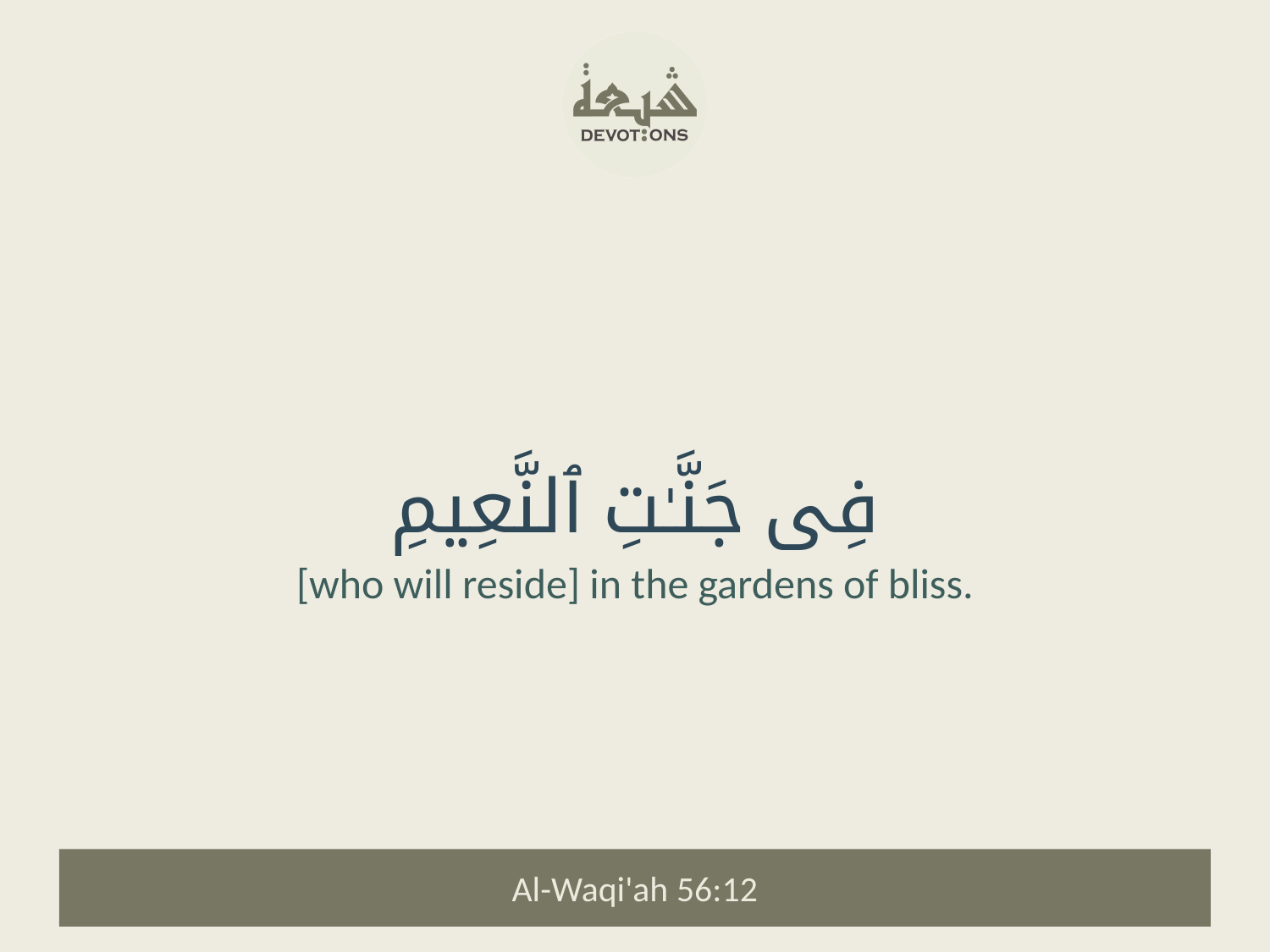

فِى جَنَّـٰتِ ٱلنَّعِيمِ
[who will reside] in the gardens of bliss.
Al-Waqi'ah 56:12